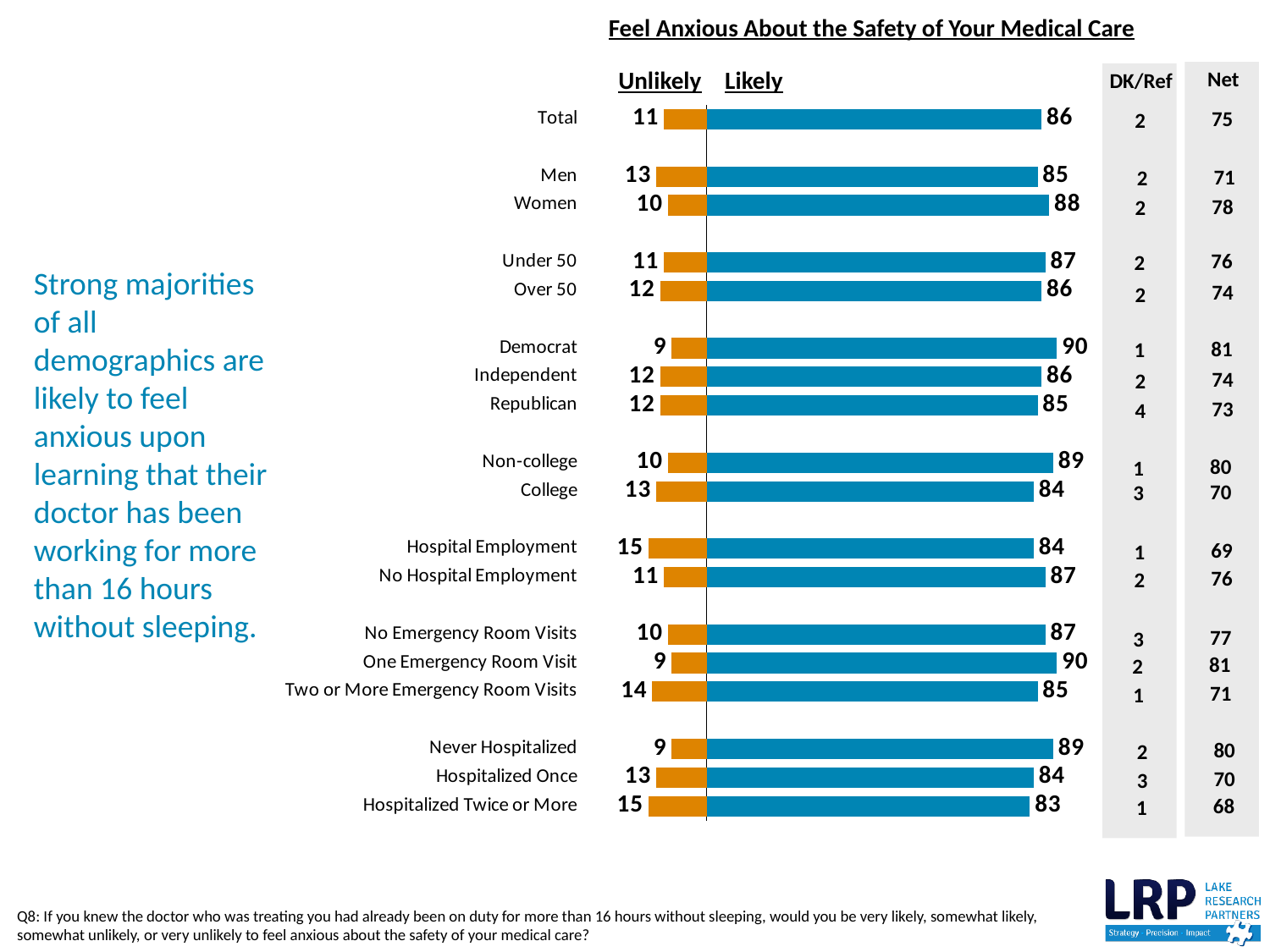

Feel Anxious About the Safety of Your Medical Care

### Chart

| Category | Unlikely | Likely |
|---|---|---|
| Total | -11.0 | 86.0 |
|  | None | None |
| Men | -13.0 | 85.0 |
| Women | -10.0 | 88.0 |
|  | None | None |
| Under 50 | -11.0 | 87.0 |
| Over 50 | -12.0 | 86.0 |
|  | None | None |
| Democrat | -9.0 | 90.0 |
| Independent | -12.0 | 86.0 |
| Republican | -12.0 | 85.0 |
|  | None | None |
| Non-college | -10.0 | 89.0 |
| College | -13.0 | 84.0 |
|  | None | None |
| Hospital Employment | -15.0 | 84.0 |
| No Hospital Employment | -11.0 | 87.0 |
|  | None | None |
| No Emergency Room Visits | -10.0 | 87.0 |
| One Emergency Room Visit | -9.0 | 90.0 |
| Two or More Emergency Room Visits | -14.0 | 85.0 |
|  | None | None |
| Never Hospitalized | -9.0 | 89.0 |
| Hospitalized Once | -13.0 | 84.0 |
| Hospitalized Twice or More | -15.0 | 83.0 |
# Strong majorities of all demographics are likely to feel anxious upon learning that their doctor has been working for more than 16 hours without sleeping.
Unlikely
Likely

Net
DK/Ref
75
2
71
2
78
2
76
2
74
2
81
1
74
2
73
4
80
1
70
3
69
1
76
2
77
3
81
2
71
1
80
2
70
3
68
1
Q8: If you knew the doctor who was treating you had already been on duty for more than 16 hours without sleeping, would you be very likely, somewhat likely, somewhat unlikely, or very unlikely to feel anxious about the safety of your medical care?